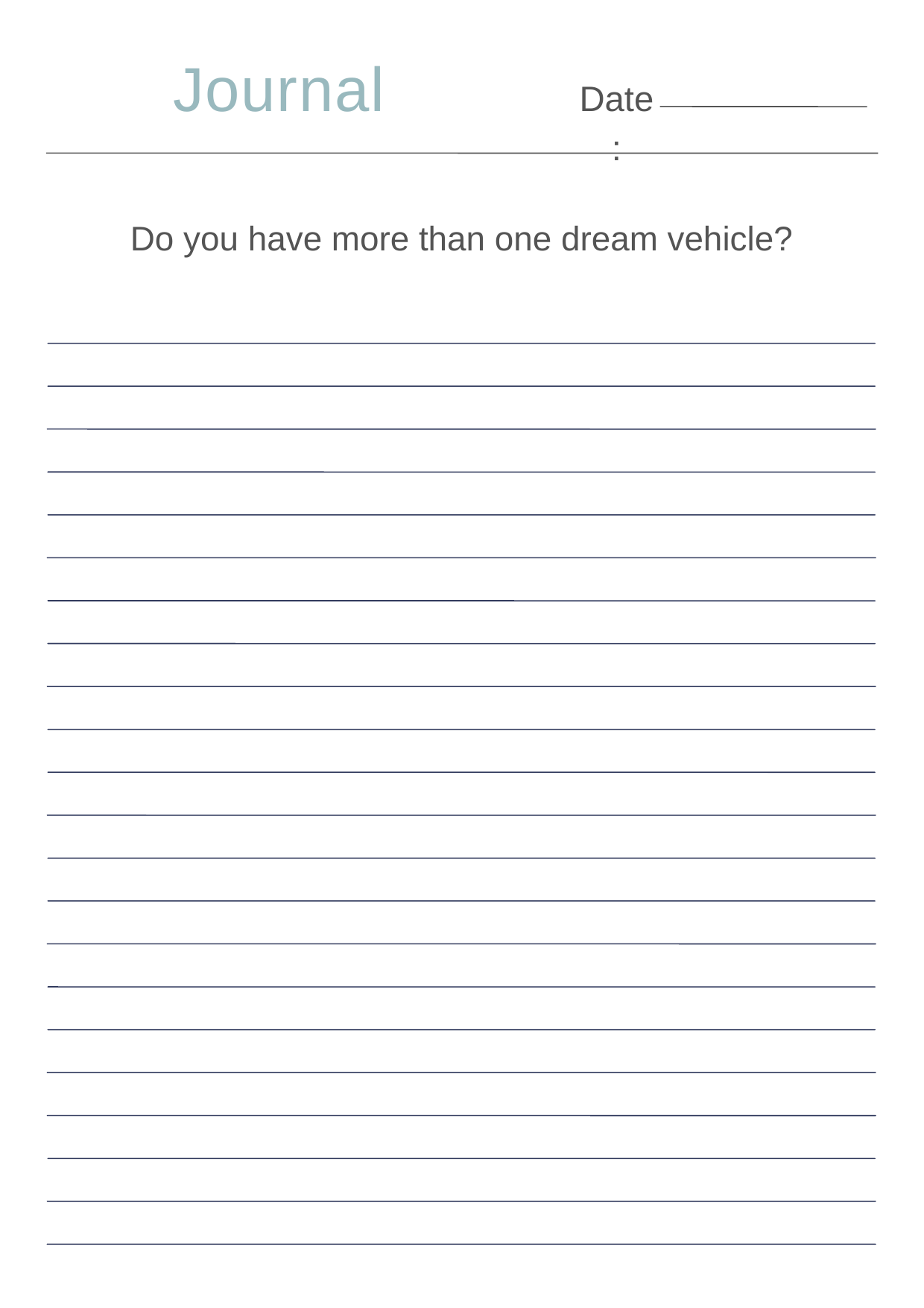

Journal
Date:

Do you have more than one dream vehicle?